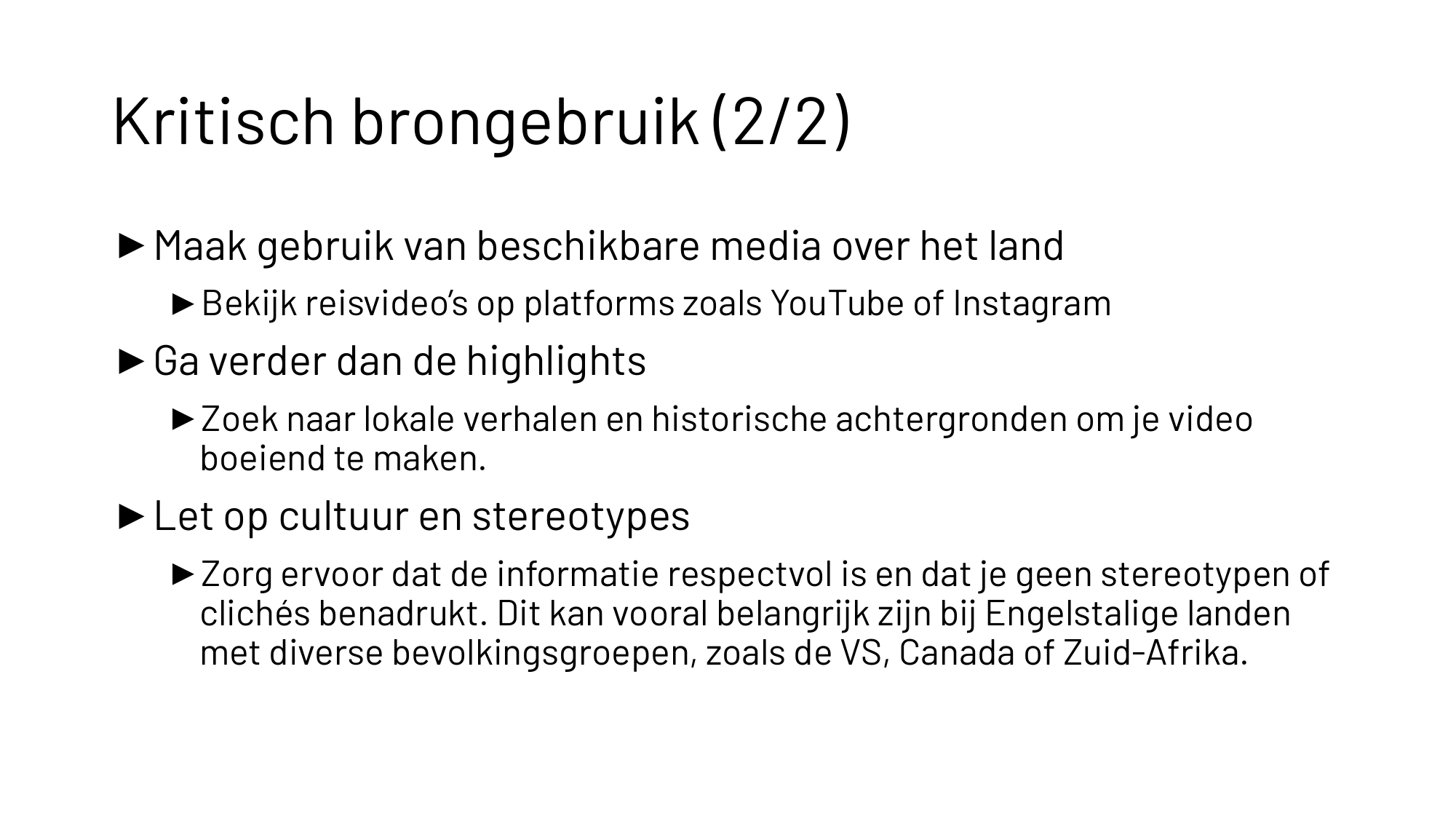

# Kritisch brongebruik (2/2)
Maak gebruik van beschikbare media over het land
Bekijk reisvideo’s op platforms zoals YouTube of Instagram
Ga verder dan de highlights
Zoek naar lokale verhalen en historische achtergronden om je video boeiend te maken.
Let op cultuur en stereotypes
Zorg ervoor dat de informatie respectvol is en dat je geen stereotypen of clichés benadrukt. Dit kan vooral belangrijk zijn bij Engelstalige landen met diverse bevolkingsgroepen, zoals de VS, Canada of Zuid-Afrika.